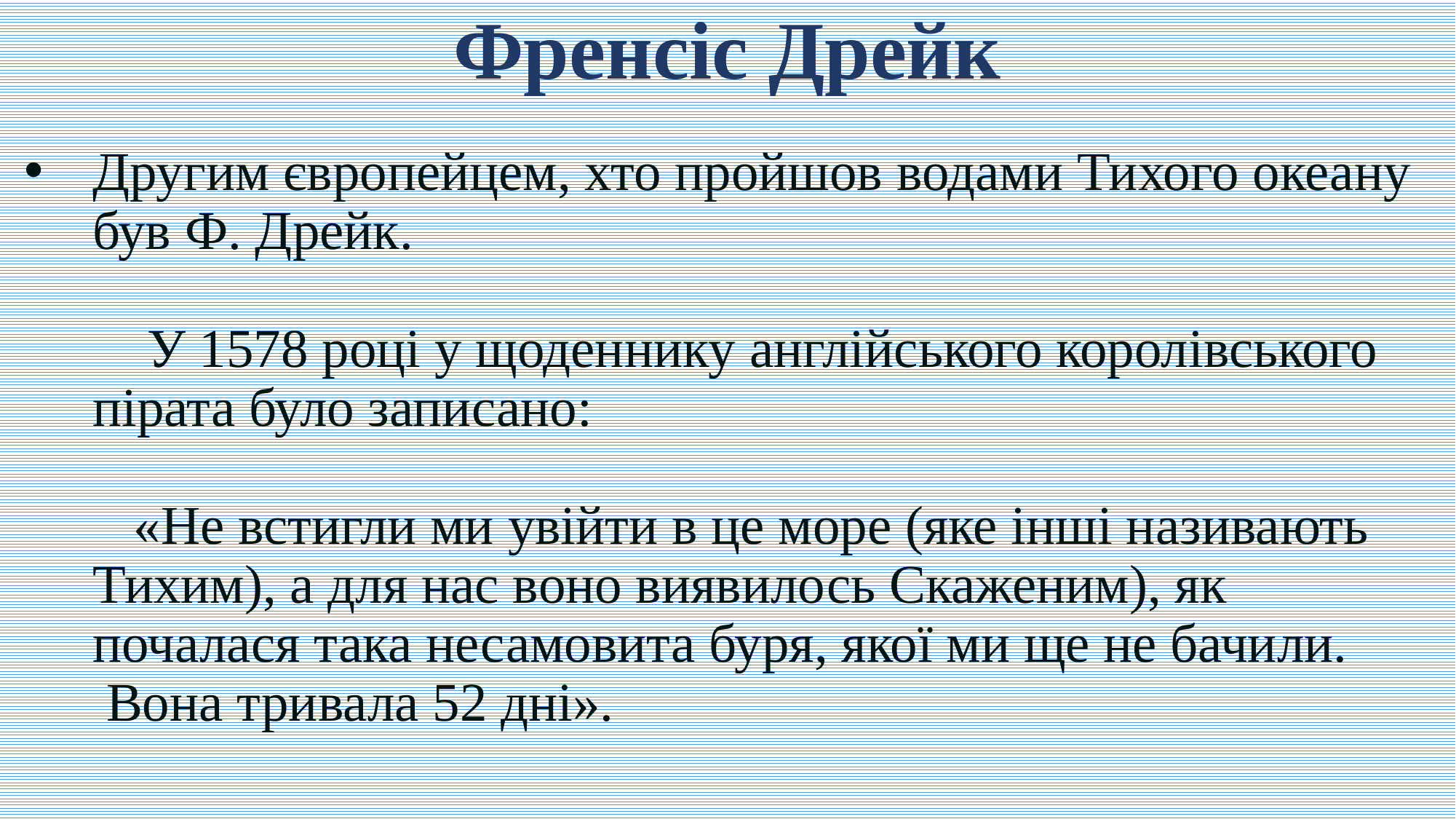

# Френсіс Дрейк
Другим європейцем, хто пройшов водами Тихого океану був Ф. Дрейк.
    У 1578 році у щоденнику англійського королівського пірата було записано:
   «Не встигли ми увійти в це море (яке інші називають Тихим), а для нас воно виявилось Скаженим), як почалася така несамовита буря, якої ми ще не бачили.
 Вона тривала 52 дні».